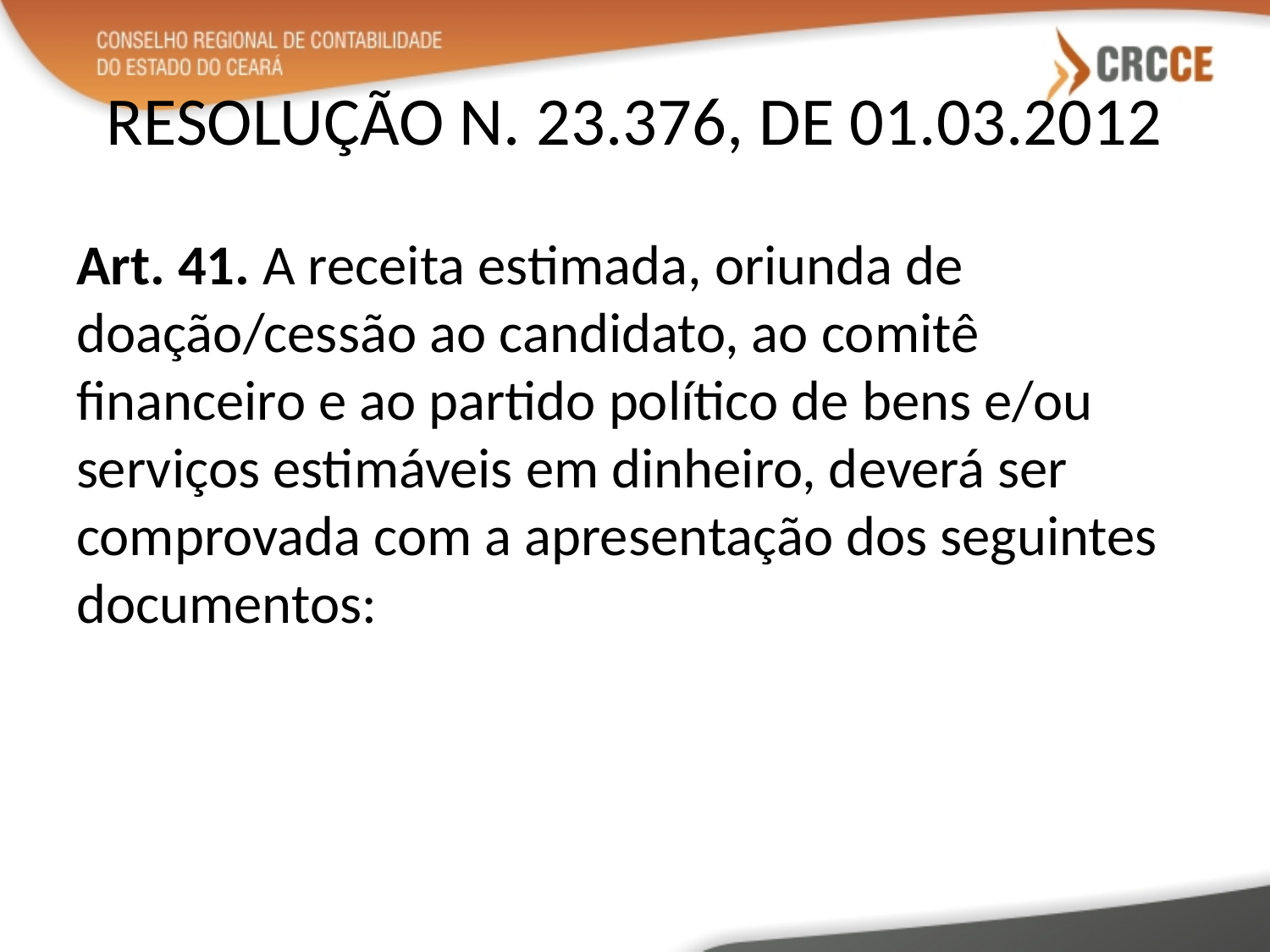

# RESOLUÇÃO N. 23.376, DE 01.03.2012
Art. 41. A receita estimada, oriunda de doação/cessão ao candidato, ao comitê financeiro e ao partido político de bens e/ou serviços estimáveis em dinheiro, deverá ser comprovada com a apresentação dos seguintes documentos: